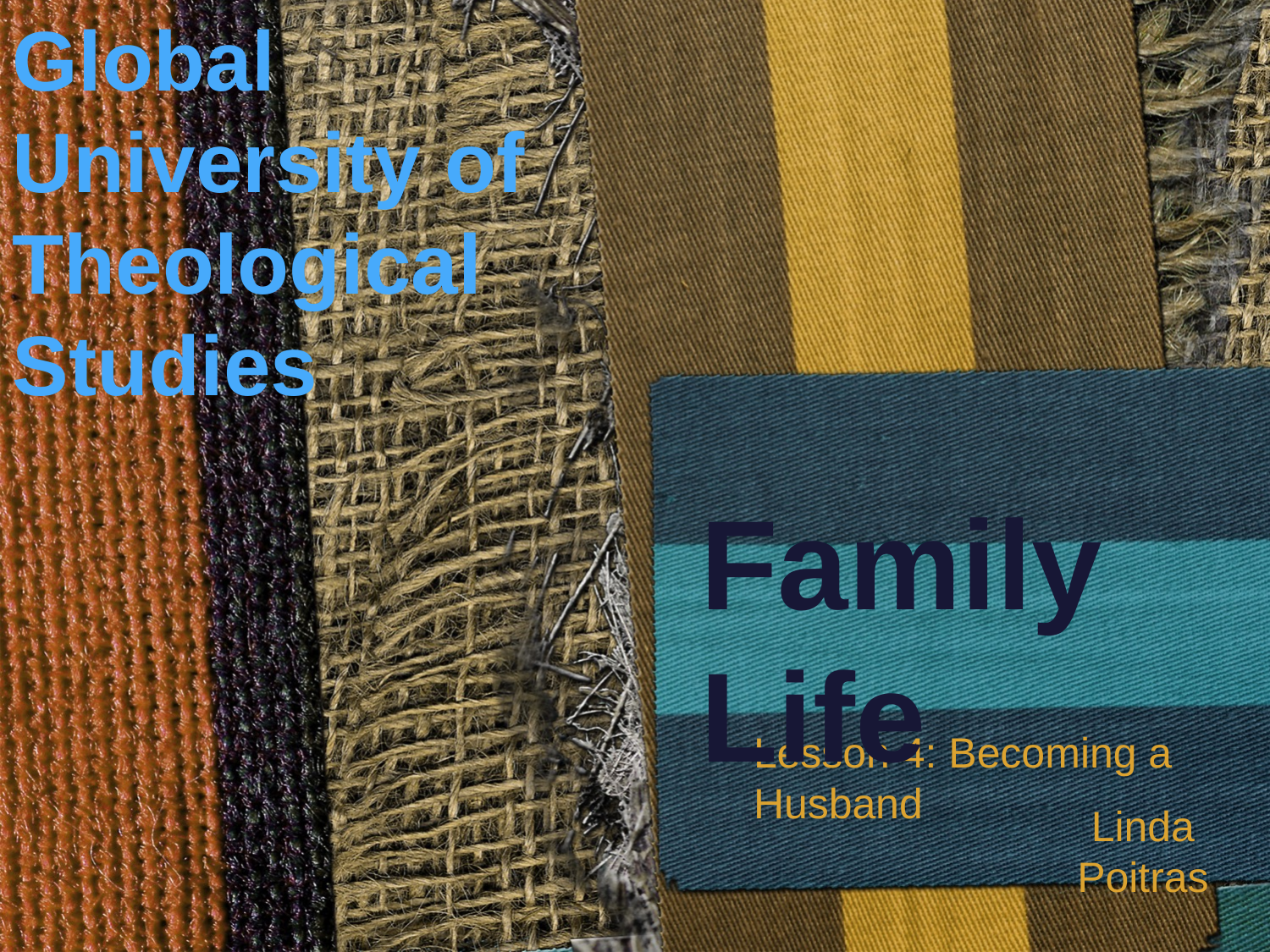

Global University of Theological Studies
# Family Life
Lesson 4: Becoming a Husband
Linda Poitras